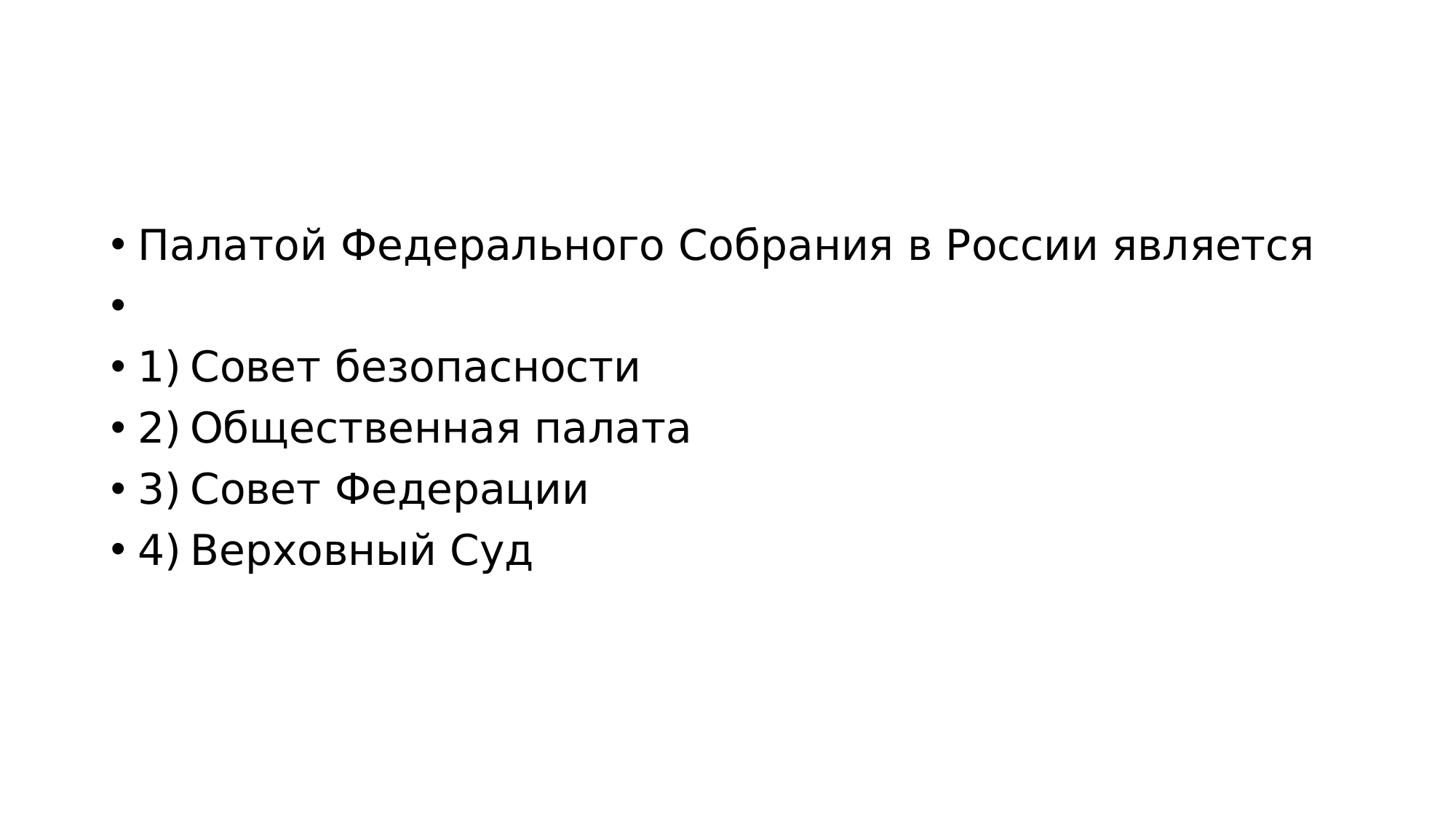

#
Палатой Федерального Собрания в России является

1) Совет безопасности
2) Общественная палата
3) Совет Федерации
4) Верховный Суд